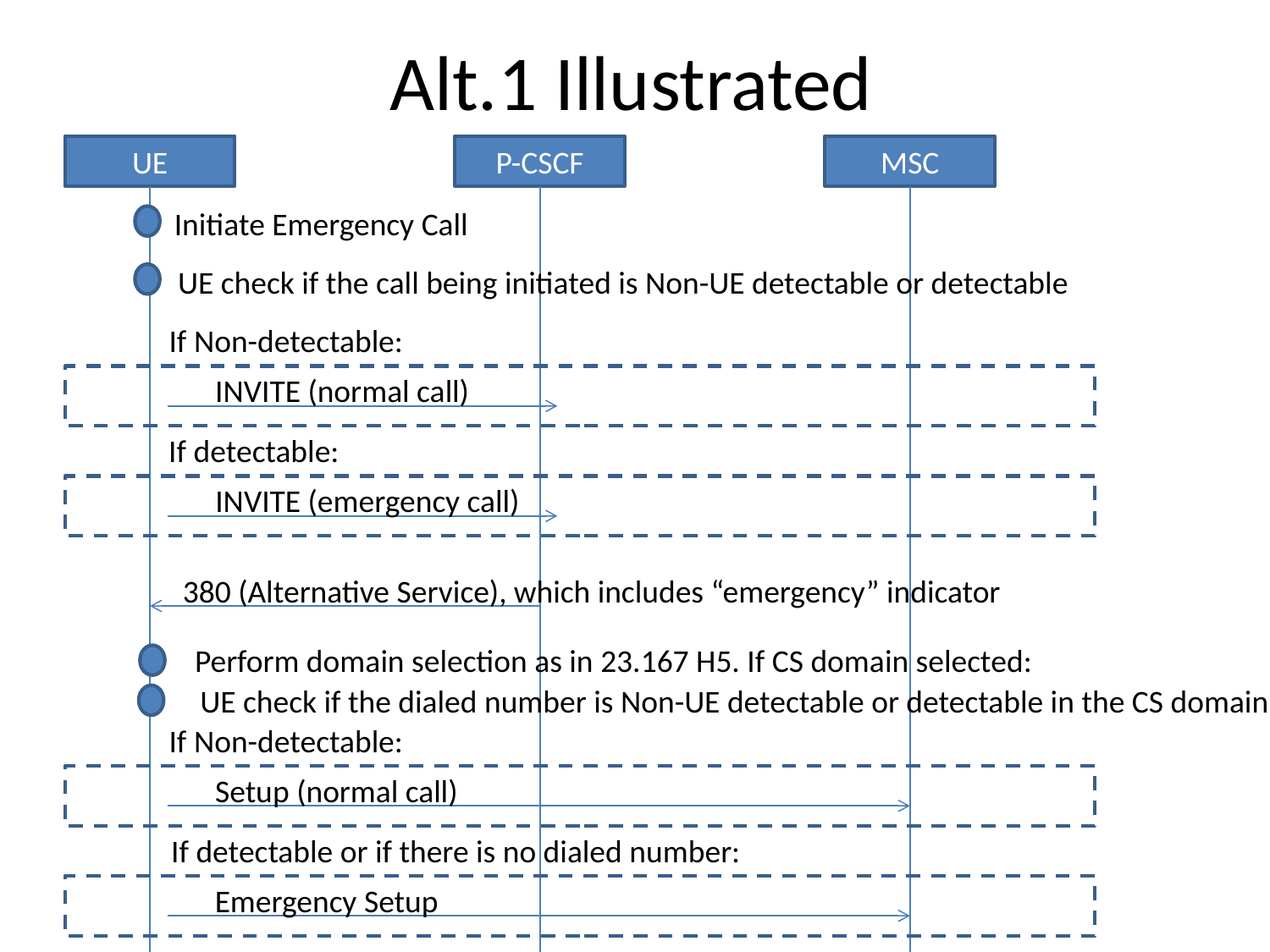

# Alt.1 Illustrated
UE
P-CSCF
MSC
Initiate Emergency Call

UE check if the call being initiated is Non-UE detectable or detectable

If Non-detectable:
INVITE (normal call)

If detectable:
INVITE (emergency call)

380 (Alternative Service), which includes “emergency” indicator
Perform domain selection as in 23.167 H5. If CS domain selected:

UE check if the dialed number is Non-UE detectable or detectable in the CS domain

If Non-detectable:
Setup (normal call)

If detectable or if there is no dialed number:
Emergency Setup